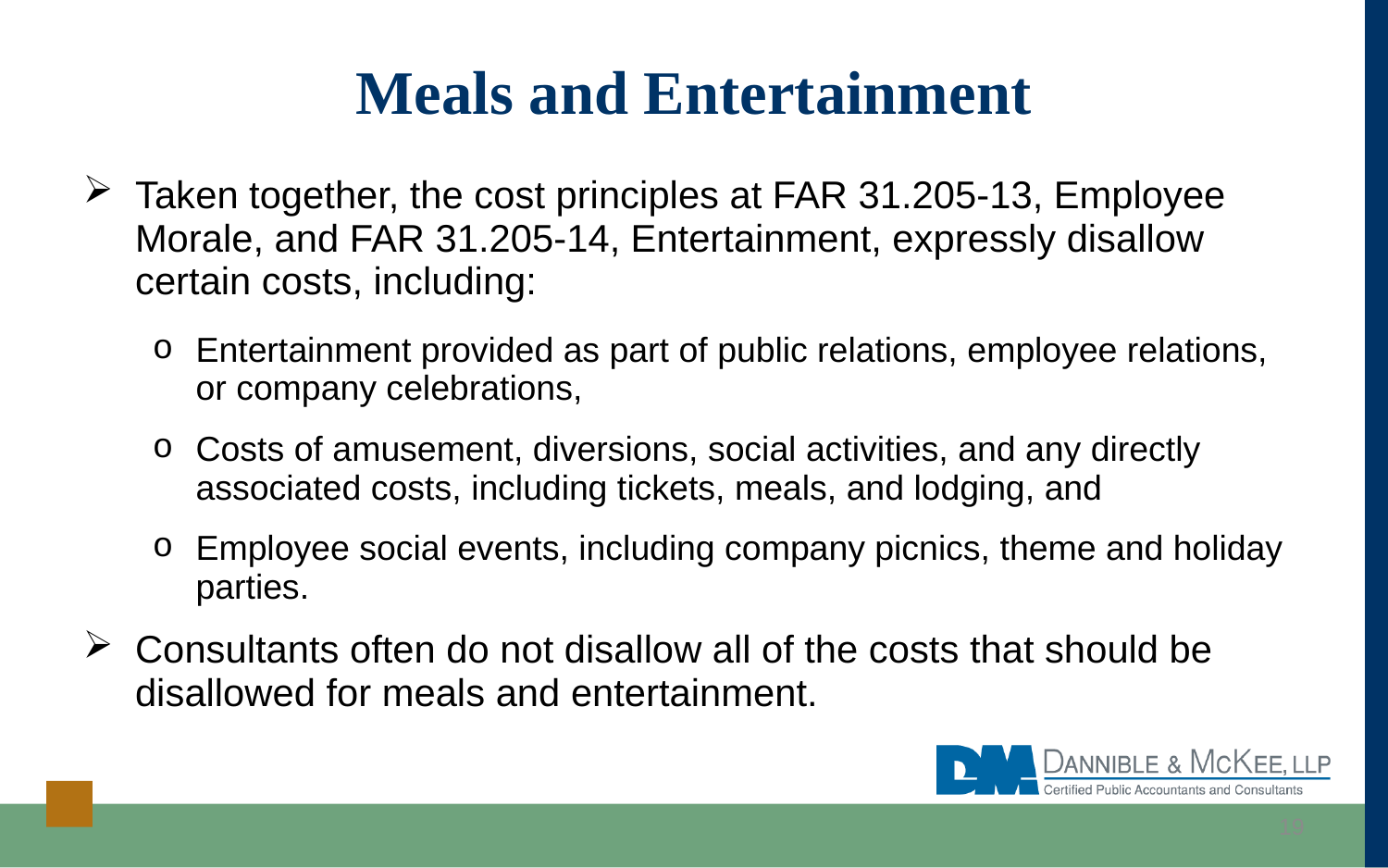

# Meals and Entertainment
Taken together, the cost principles at FAR 31.205-13, Employee Morale, and FAR 31.205-14, Entertainment, expressly disallow certain costs, including:
Entertainment provided as part of public relations, employee relations, or company celebrations,
Costs of amusement, diversions, social activities, and any directly associated costs, including tickets, meals, and lodging, and
Employee social events, including company picnics, theme and holiday parties.
Consultants often do not disallow all of the costs that should be disallowed for meals and entertainment.
19